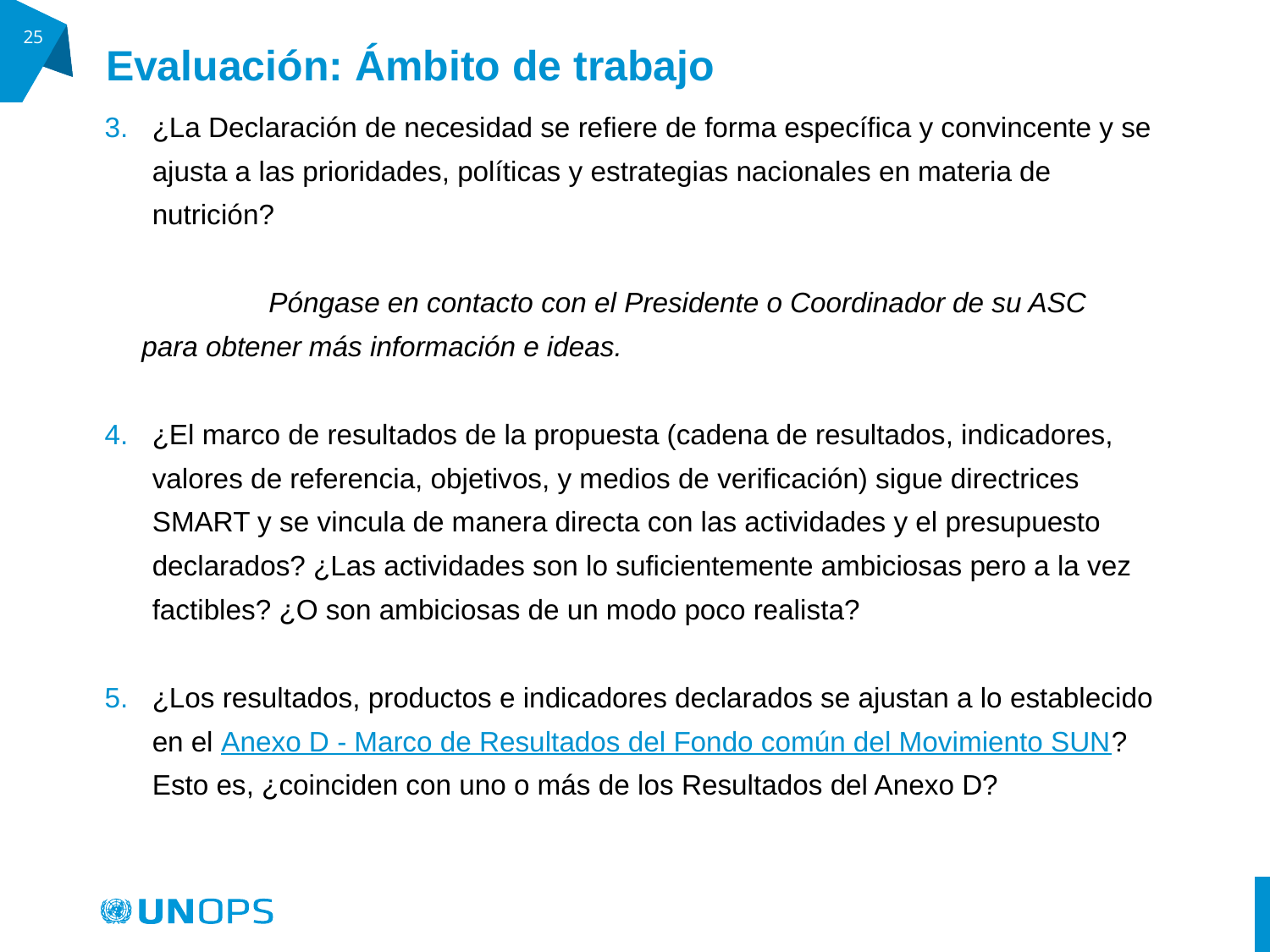

# Evaluación: Ámbito de trabajo

25
¿La Declaración de necesidad se refiere de forma específica y convincente y se ajusta a las prioridades, políticas y estrategias nacionales en materia de nutrición?

	Póngase en contacto con el Presidente o Coordinador de su ASC 	para obtener más información e ideas.

¿El marco de resultados de la propuesta (cadena de resultados, indicadores, valores de referencia, objetivos, y medios de verificación) sigue directrices SMART y se vincula de manera directa con las actividades y el presupuesto declarados? ¿Las actividades son lo suficientemente ambiciosas pero a la vez factibles? ¿O son ambiciosas de un modo poco realista?

¿Los resultados, productos e indicadores declarados se ajustan a lo establecido en el Anexo D - Marco de Resultados del Fondo común del Movimiento SUN? Esto es, ¿coinciden con uno o más de los Resultados del Anexo D?